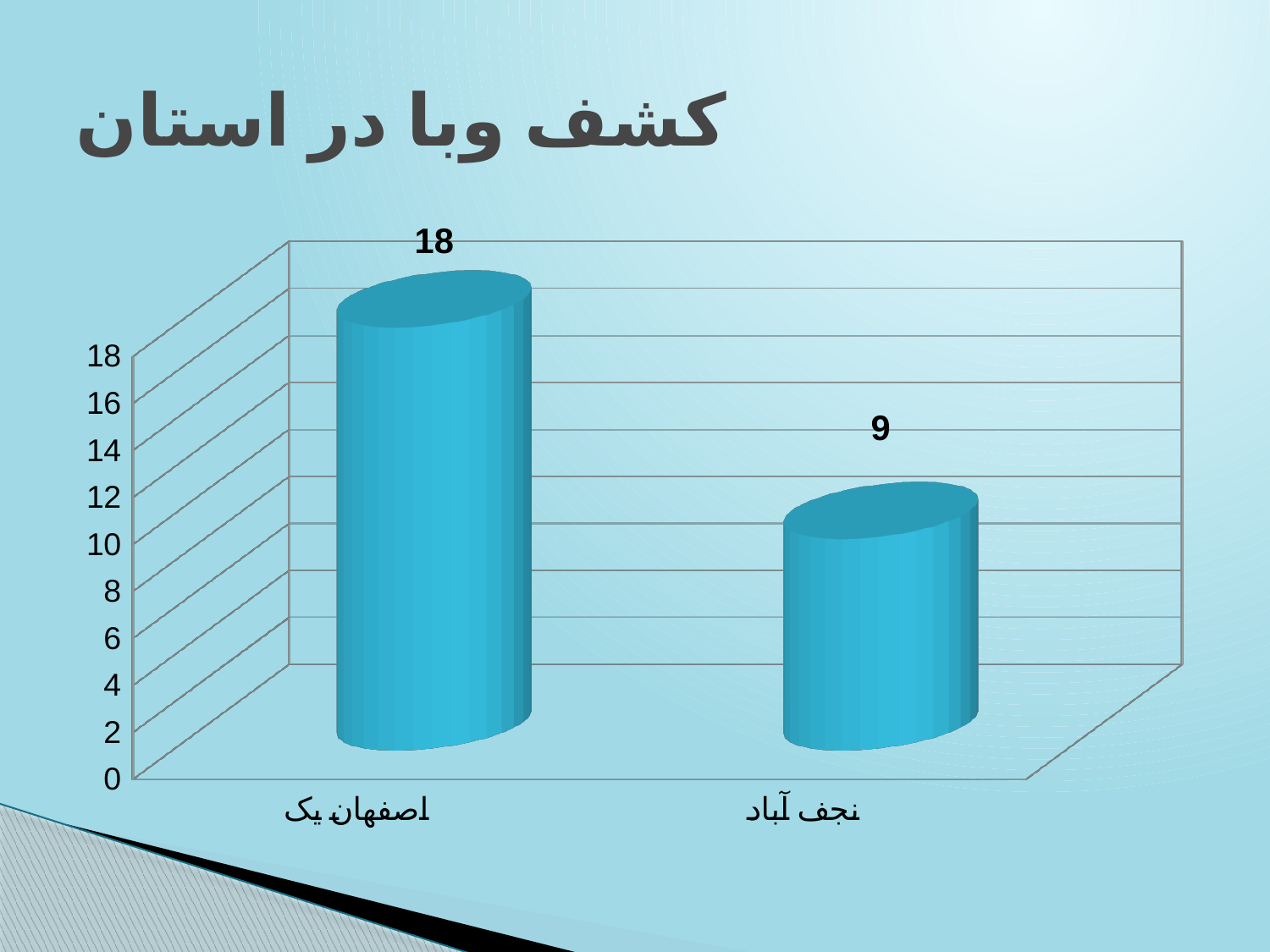

# کشف وبا در استان

[unsupported chart]